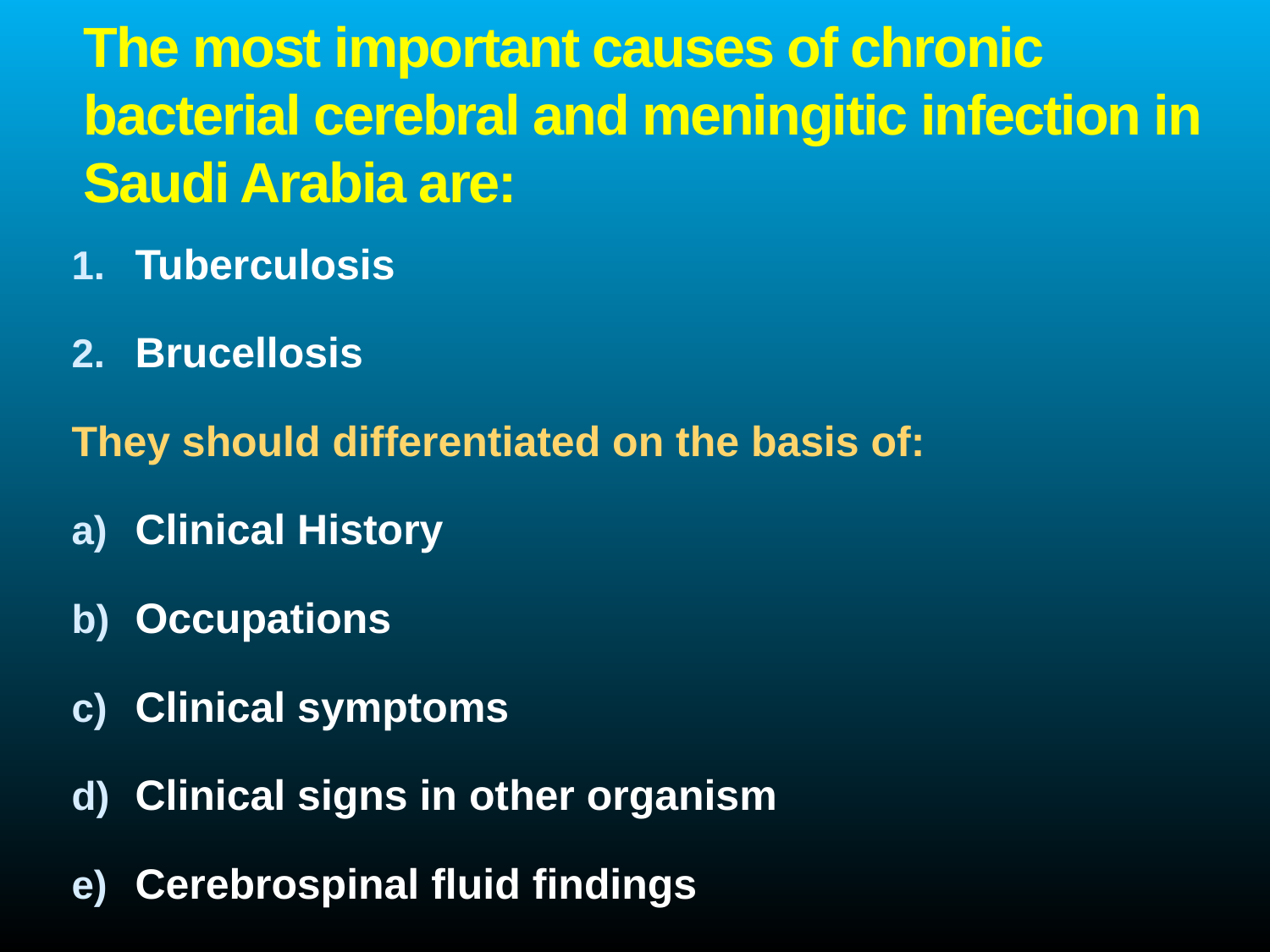

# The most important causes of chronic bacterial cerebral and meningitic infection in Saudi Arabia are:
Tuberculosis
Brucellosis
They should differentiated on the basis of:
Clinical History
Occupations
Clinical symptoms
Clinical signs in other organism
Cerebrospinal fluid findings